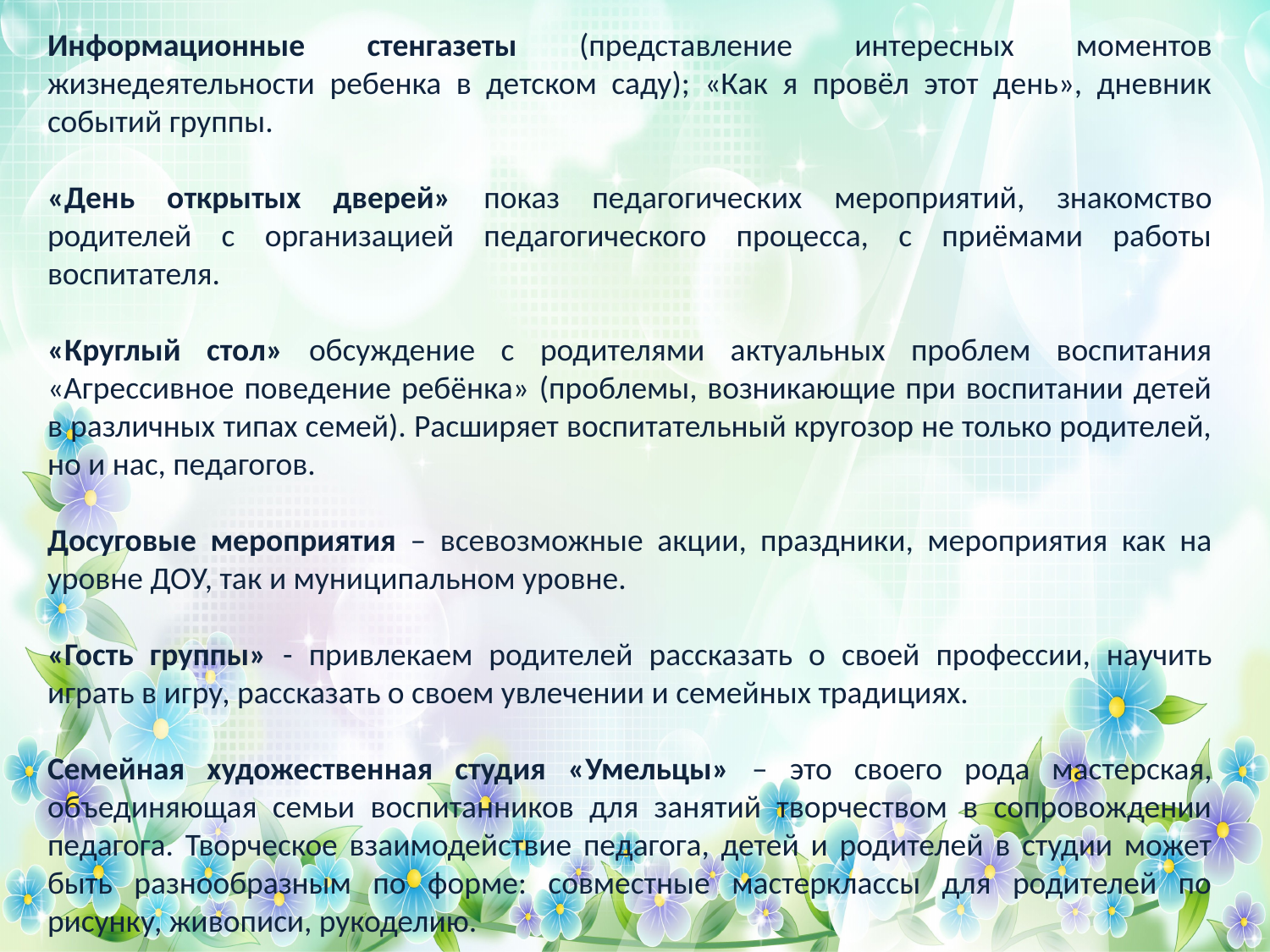

Информационные стенгазеты (представление интересных моментов жизнедеятельности ребенка в детском саду); «Как я провёл этот день», дневник событий группы.

«День открытых дверей» показ педагогических мероприятий, знакомство родителей с организацией педагогического процесса, с приёмами работы воспитателя.

«Круглый стол» обсуждение с родителями актуальных проблем воспитания «Агрессивное поведение ребёнка» (проблемы, возникающие при воспитании детей в различных типах семей). Расширяет воспитательный кругозор не только родителей, но и нас, педагогов.

Досуговые мероприятия – всевозможные акции, праздники, мероприятия как на уровне ДОУ, так и муниципальном уровне.

«Гость группы» - привлекаем родителей рассказать о своей профессии, научить играть в игру, рассказать о своем увлечении и семейных традициях.

Семейная художественная студия «Умельцы» – это своего рода мастерская, объединяющая семьи воспитанников для занятий творчеством в сопровождении педагога. Творческое взаимодействие педагога, детей и родителей в студии может быть разнообразным по форме: совместные мастерклассы для родителей по рисунку, живописи, рукоделию.